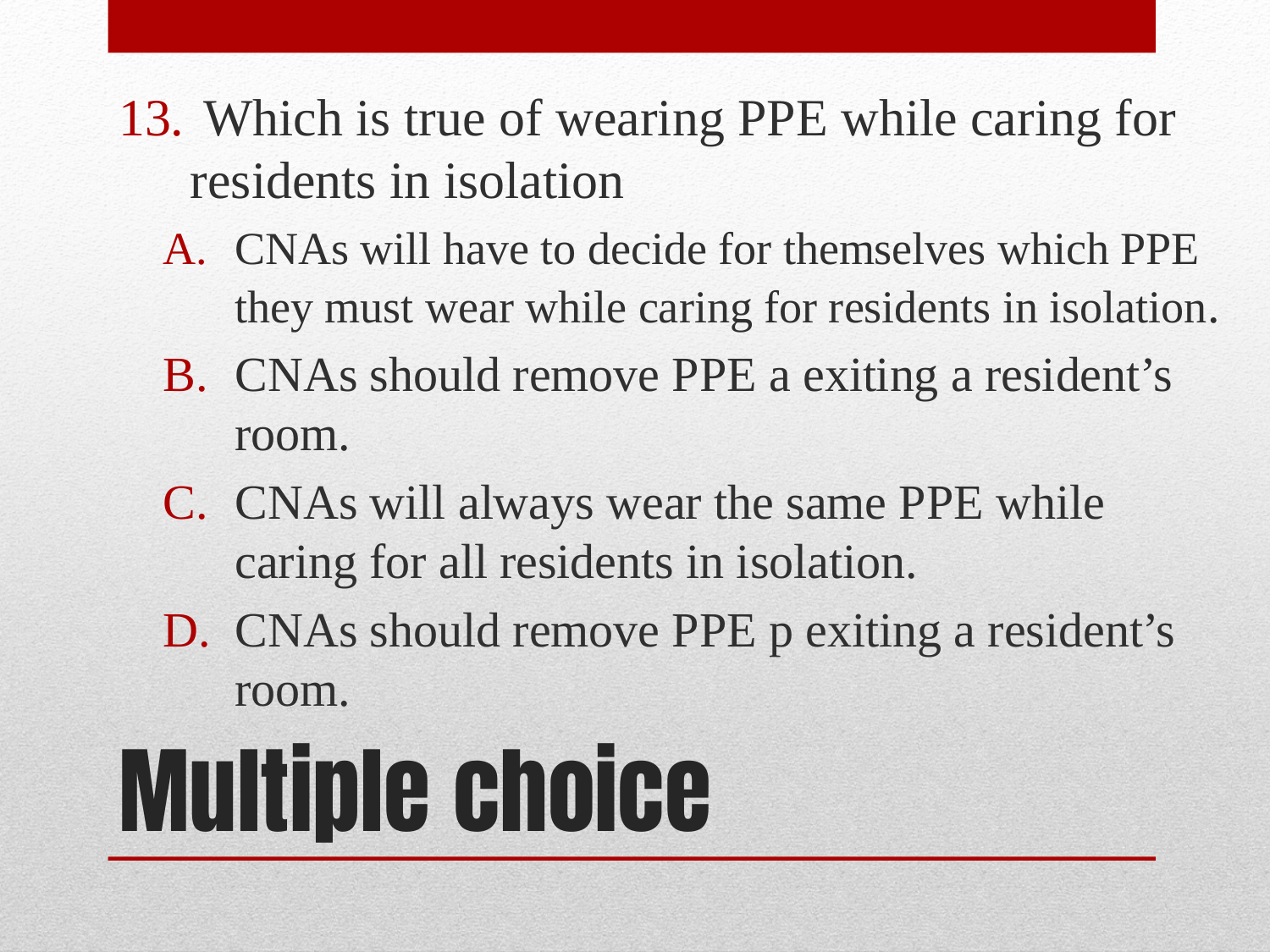

Which is true of wearing PPE while caring for residents in isolation
CNAs will have to decide for themselves which PPE they must wear while caring for residents in isolation.
CNAs should remove PPE a exiting a resident’s room.
CNAs will always wear the same PPE while caring for all residents in isolation.
CNAs should remove PPE p exiting a resident’s room.
# Multiple choice